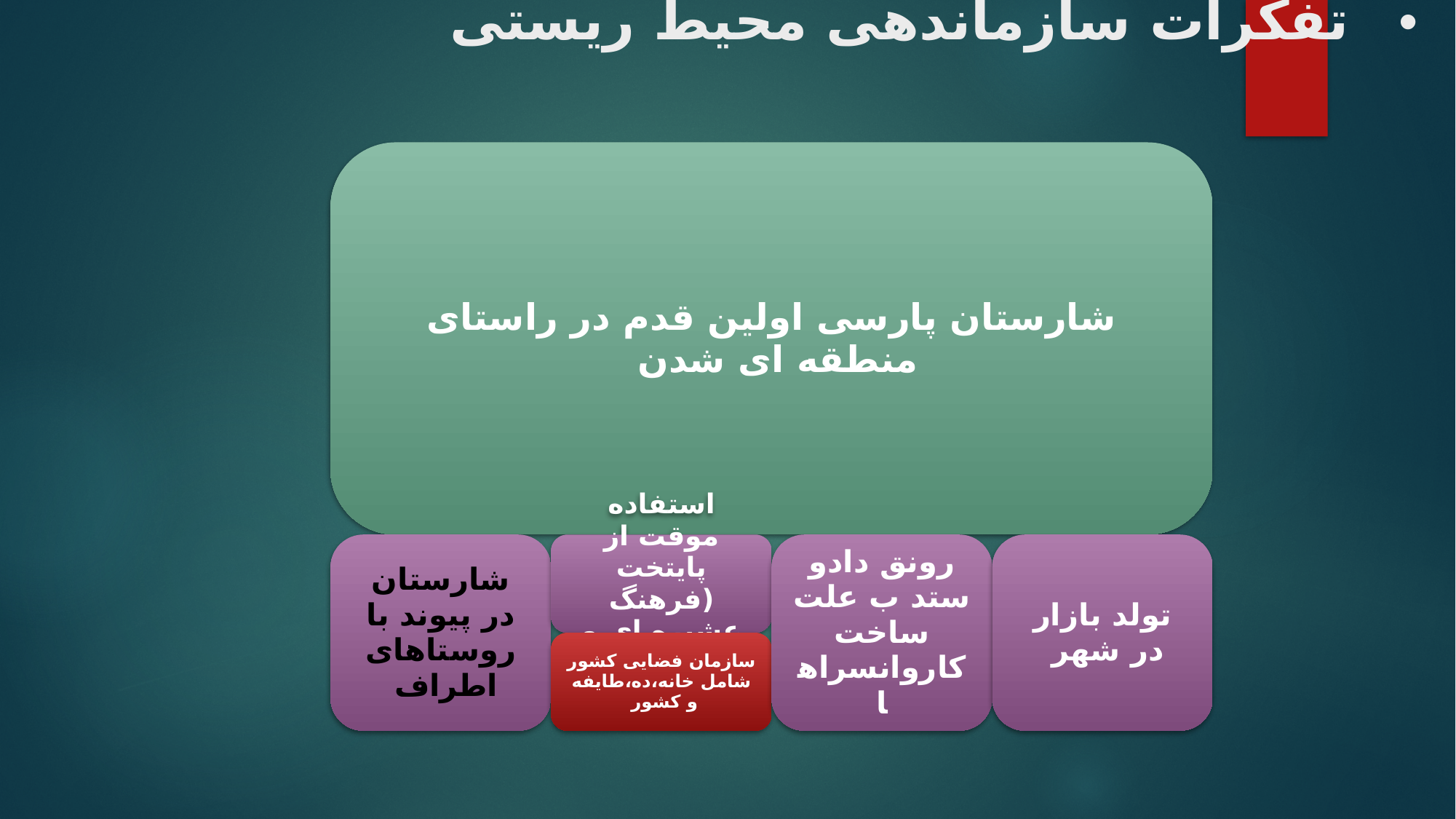

# تفکرات سازماندهی محیط ریستی
شارستان پارسی اولین قدم در راستای منطقه ای شدن
شارستان در پیوند با روستاهای اطراف
تولد بازار در شهر
رونق دادو ستد ب علت ساخت کاروانسراها
استفاده موقت از پایتخت